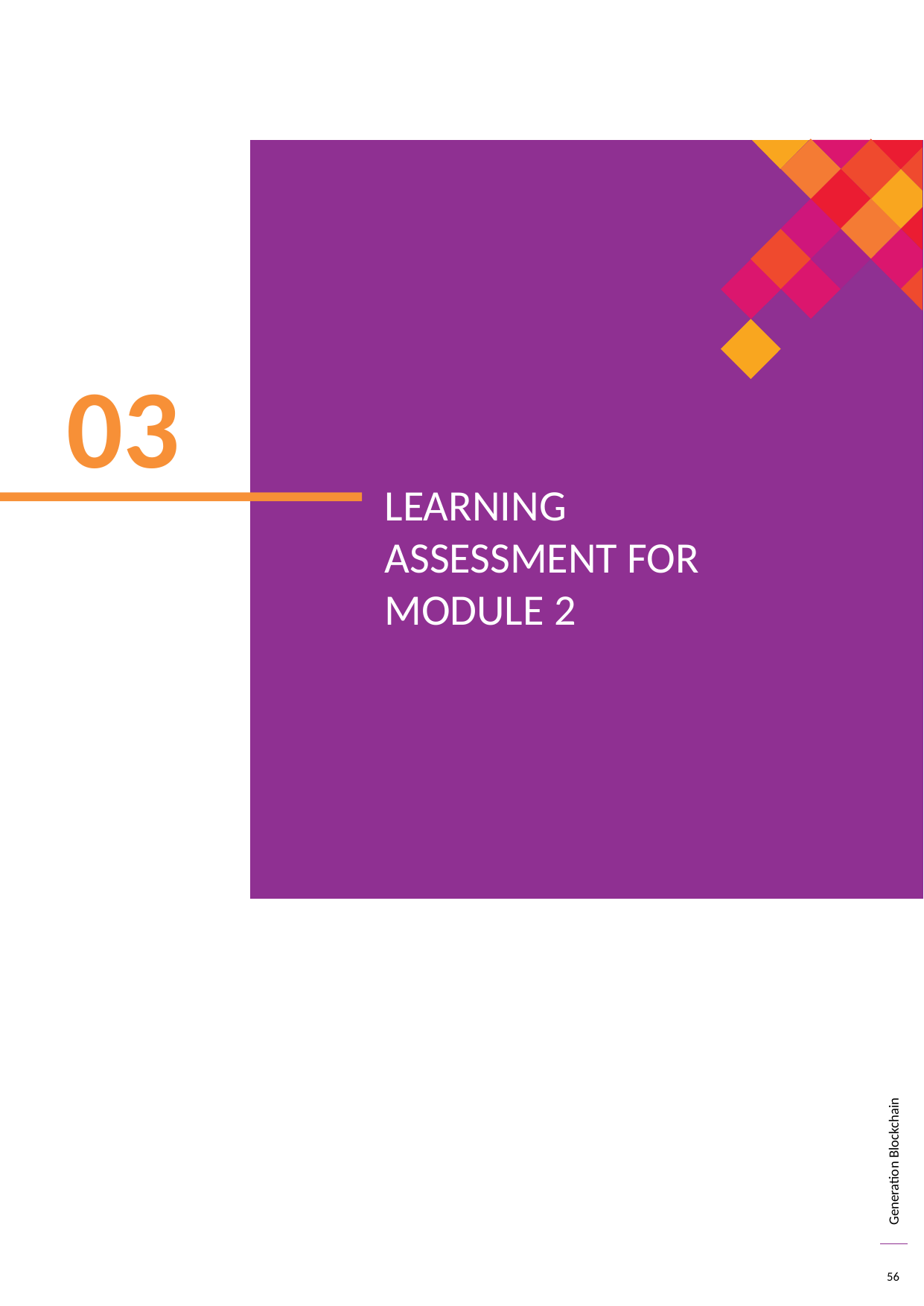

03
LEARNING ASSESSMENT FOR MODULE 2
56